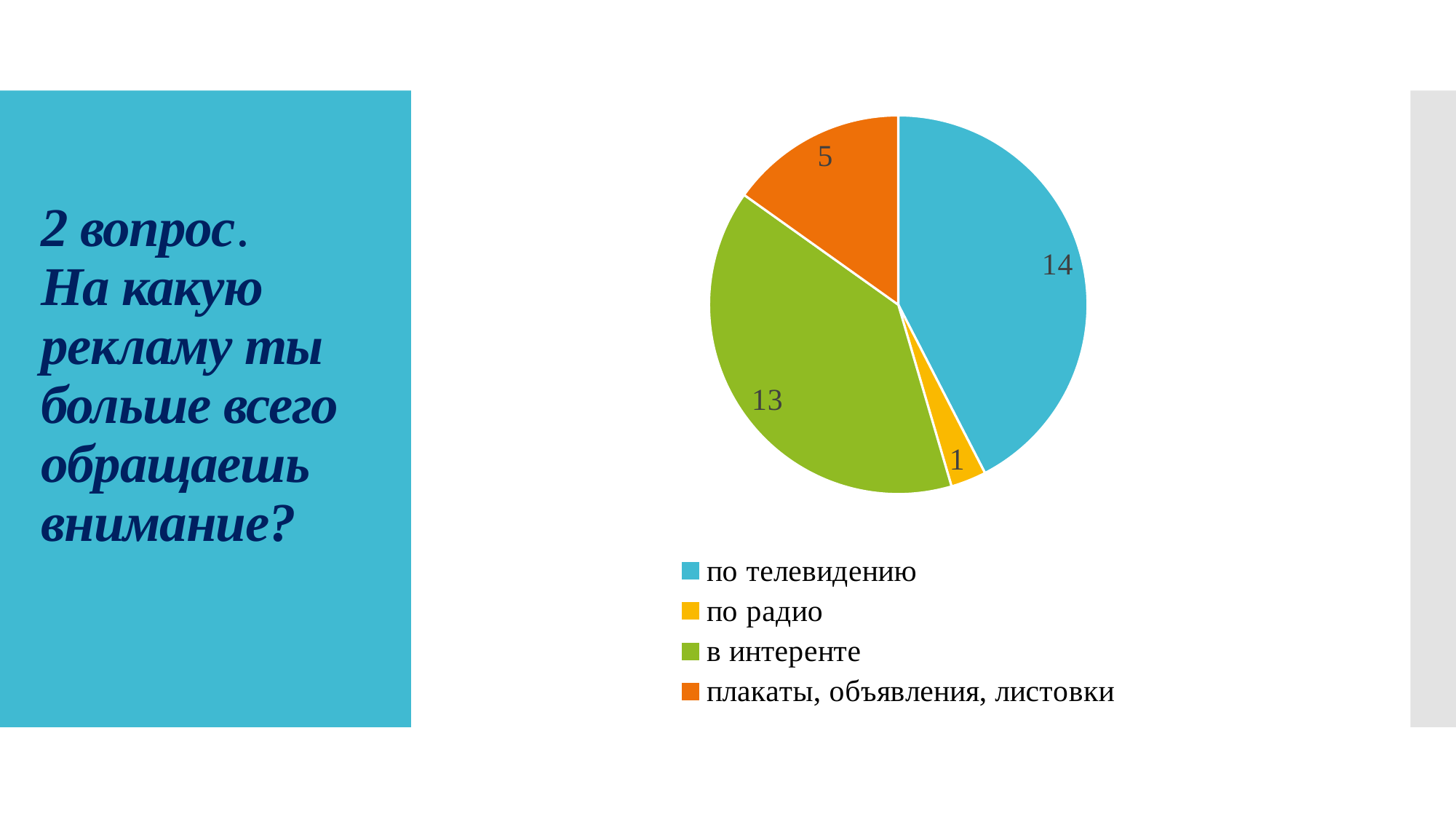

### Chart

| Category | Столбец1 |
|---|---|
| по телевидению | 14.0 |
| по радио | 1.0 |
| в интеренте | 13.0 |
| плакаты, объявления, листовки | 5.0 |
# 2 вопрос.
На какую рекламу ты больше всего обращаешь внимание?